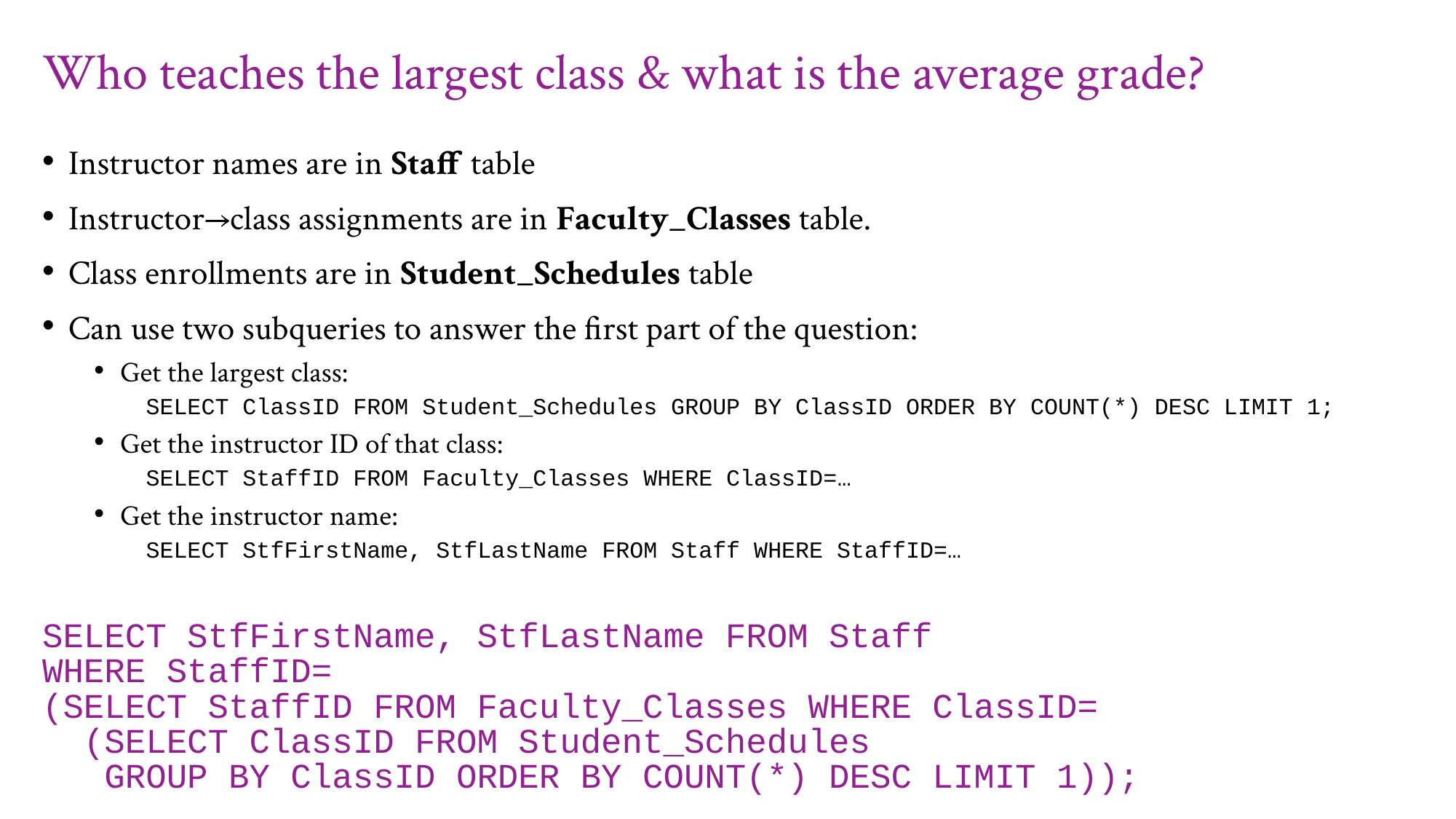

# Who teaches the largest class & what is the average grade?
Instructor names are in Staff table
Instructor→class assignments are in Faculty_Classes table.
Class enrollments are in Student_Schedules table
Can use two subqueries to answer the first part of the question:
Get the largest class:
SELECT ClassID FROM Student_Schedules GROUP BY ClassID ORDER BY COUNT(*) DESC LIMIT 1;
Get the instructor ID of that class:
SELECT StaffID FROM Faculty_Classes WHERE ClassID=…
Get the instructor name:
SELECT StfFirstName, StfLastName FROM Staff WHERE StaffID=…

SELECT StfFirstName, StfLastName FROM Staff
WHERE StaffID=
(SELECT StaffID FROM Faculty_Classes WHERE ClassID=
  (SELECT ClassID FROM Student_Schedules
   GROUP BY ClassID ORDER BY COUNT(*) DESC LIMIT 1));